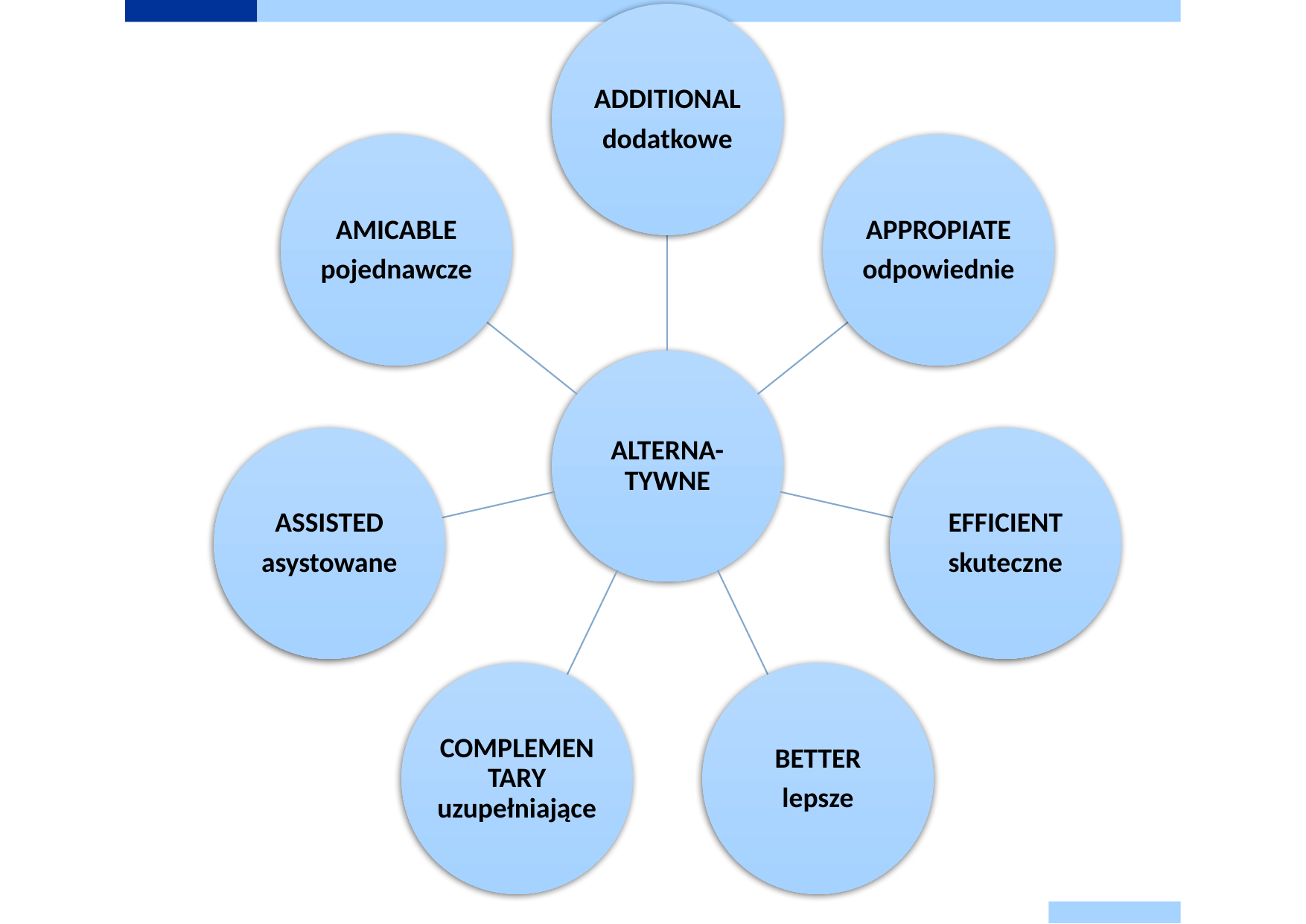

ALTERNA-
TYWNE

ADDITIONAL
dodatkowe

APPROPIATE
odpowiednie

EFFICIENT
skuteczne

BETTER
lepsze

COMPLEMENTARY uzupełniające

ASSISTED
asystowane

AMICABLE
pojednawcze